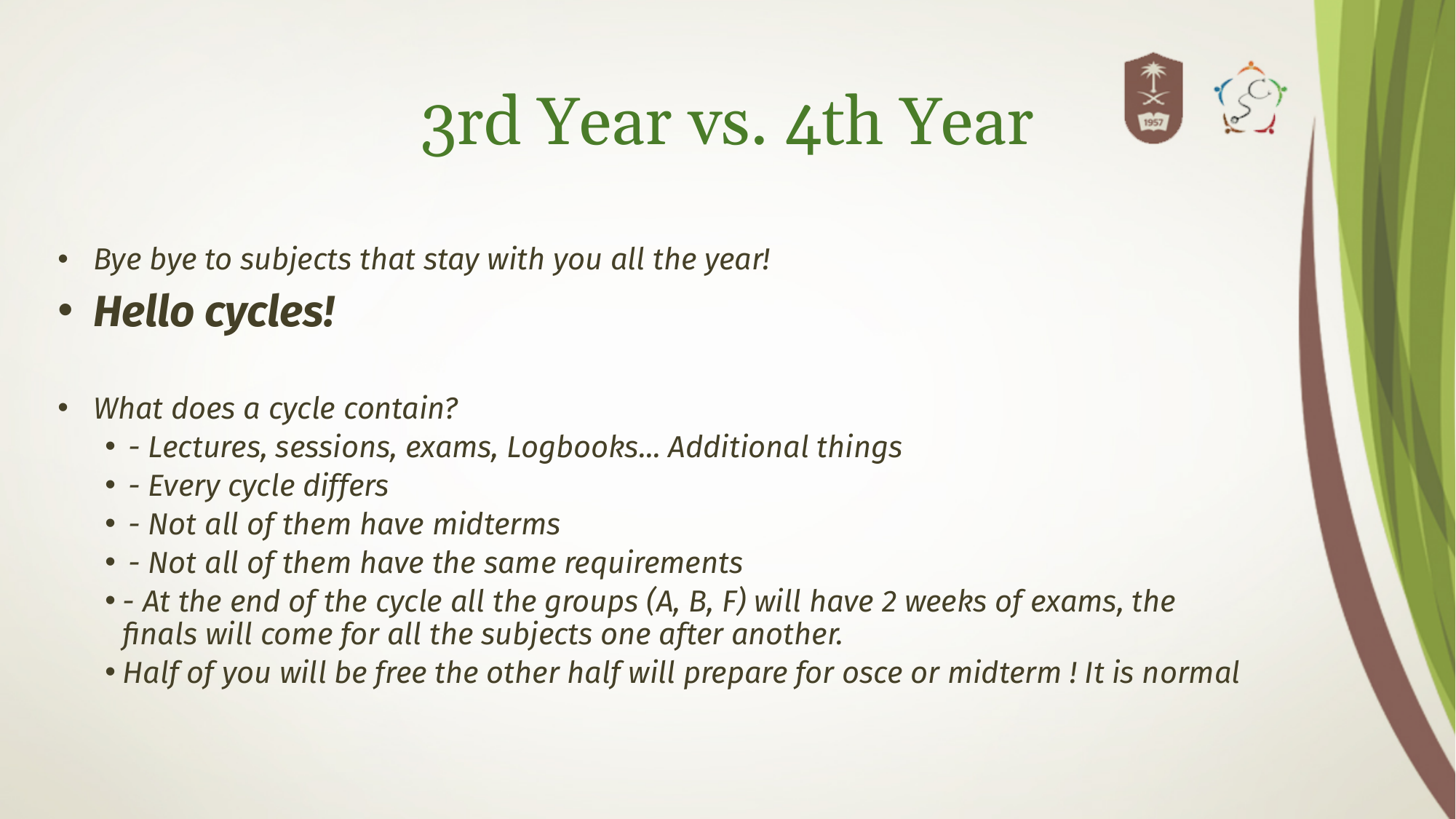

# 3rd Year vs. 4th Year
Bye bye to subjects that stay with you all the year!
Hello cycles!

What does a cycle contain?
- Lectures, sessions, exams, Logbooks... Additional things
- Every cycle differs
- Not all of them have midterms
- Not all of them have the same requirements
- At the end of the cycle all the groups (A, B, F) will have 2 weeks of exams, the finals will come for all the subjects one after another.
Half of you will be free the other half will prepare for osce or midterm ! It is normal